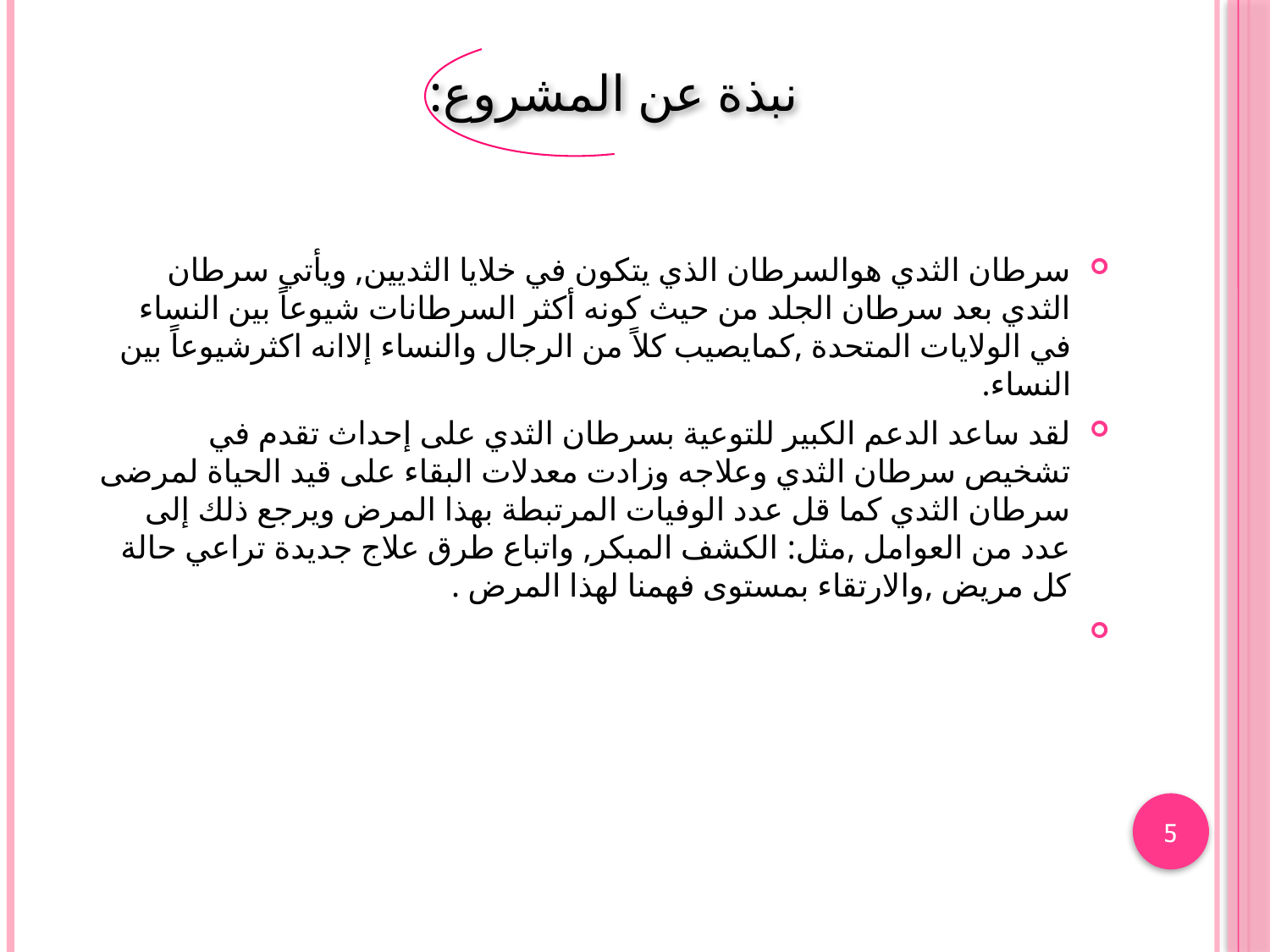

# نبذة عن المشروع:
سرطان الثدي هوالسرطان الذي يتكون في خلايا الثديين, ويأتي سرطان الثدي بعد سرطان الجلد من حيث كونه أكثر السرطانات شيوعاً بين النساء في الولايات المتحدة ,كمايصيب كلاً من الرجال والنساء إلاانه اكثرشيوعاً بين النساء.
لقد ساعد الدعم الكبير للتوعية بسرطان الثدي على إحداث تقدم في تشخيص سرطان الثدي وعلاجه وزادت معدلات البقاء على قيد الحياة لمرضى سرطان الثدي كما قل عدد الوفيات المرتبطة بهذا المرض ويرجع ذلك إلى عدد من العوامل ,مثل: الكشف المبكر, واتباع طرق علاج جديدة تراعي حالة كل مريض ,والارتقاء بمستوى فهمنا لهذا المرض .

5